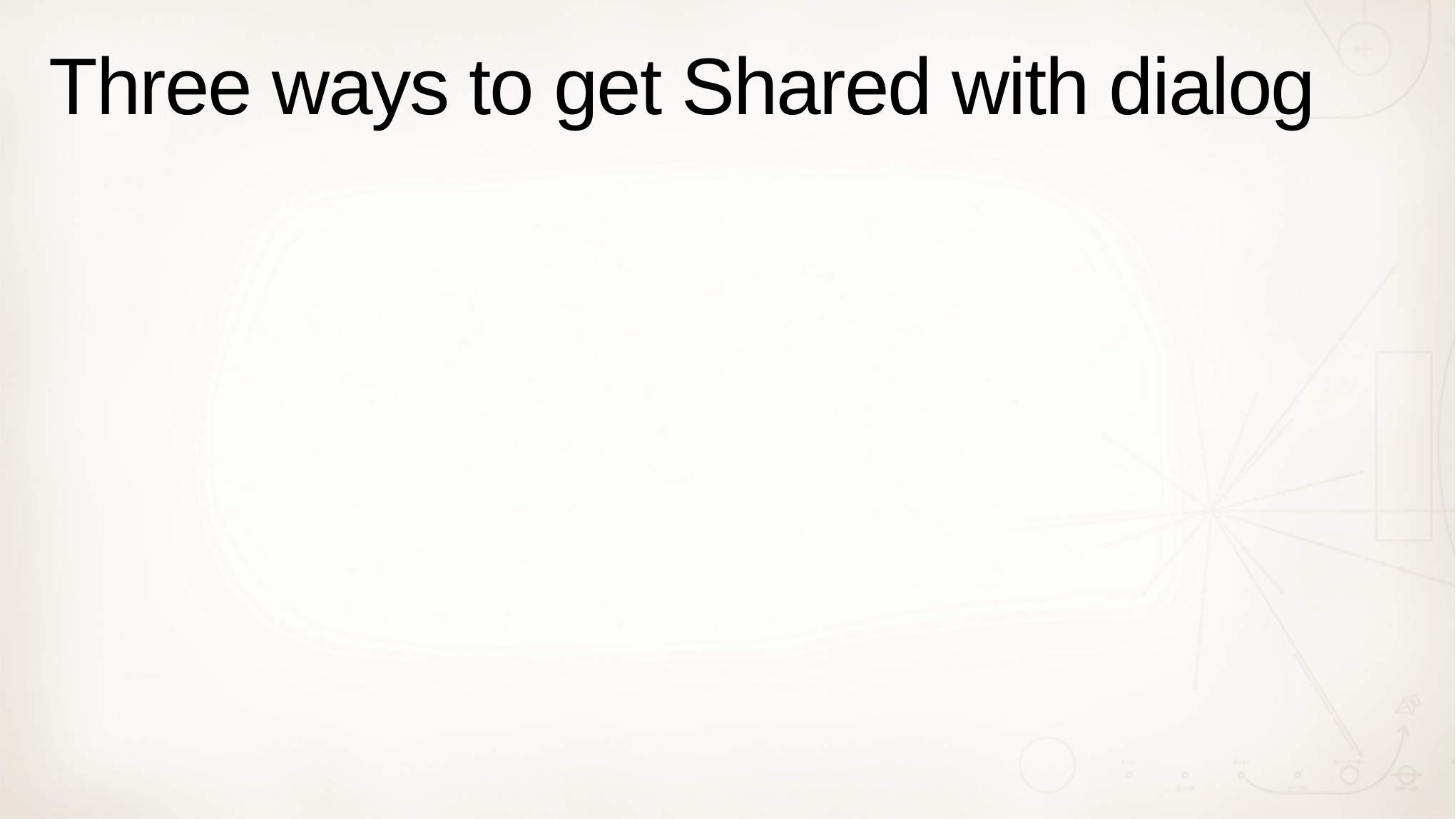

# Three ways to get Shared with dialog